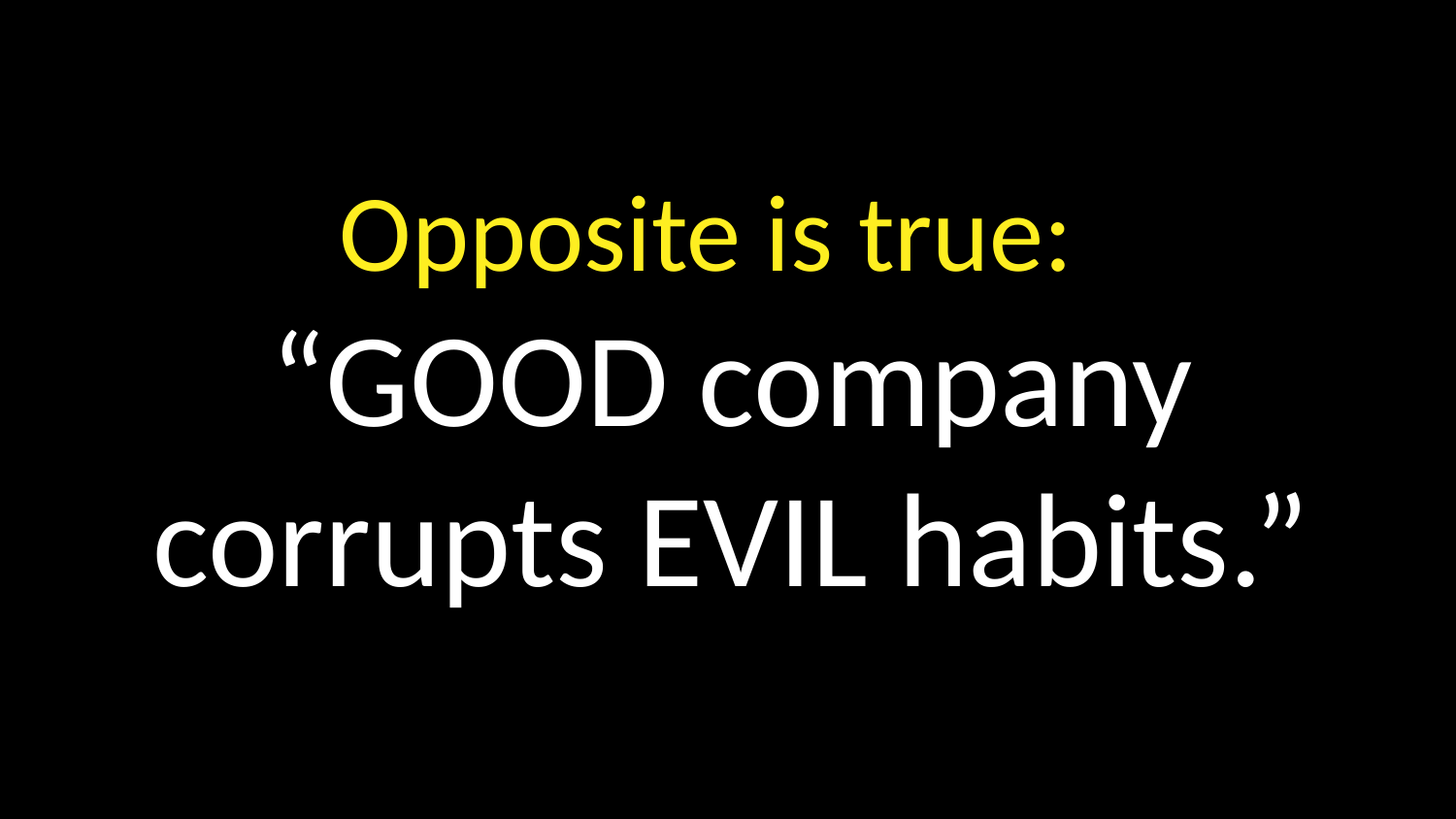

Opposite is true:
“GOOD company corrupts EVIL habits.”